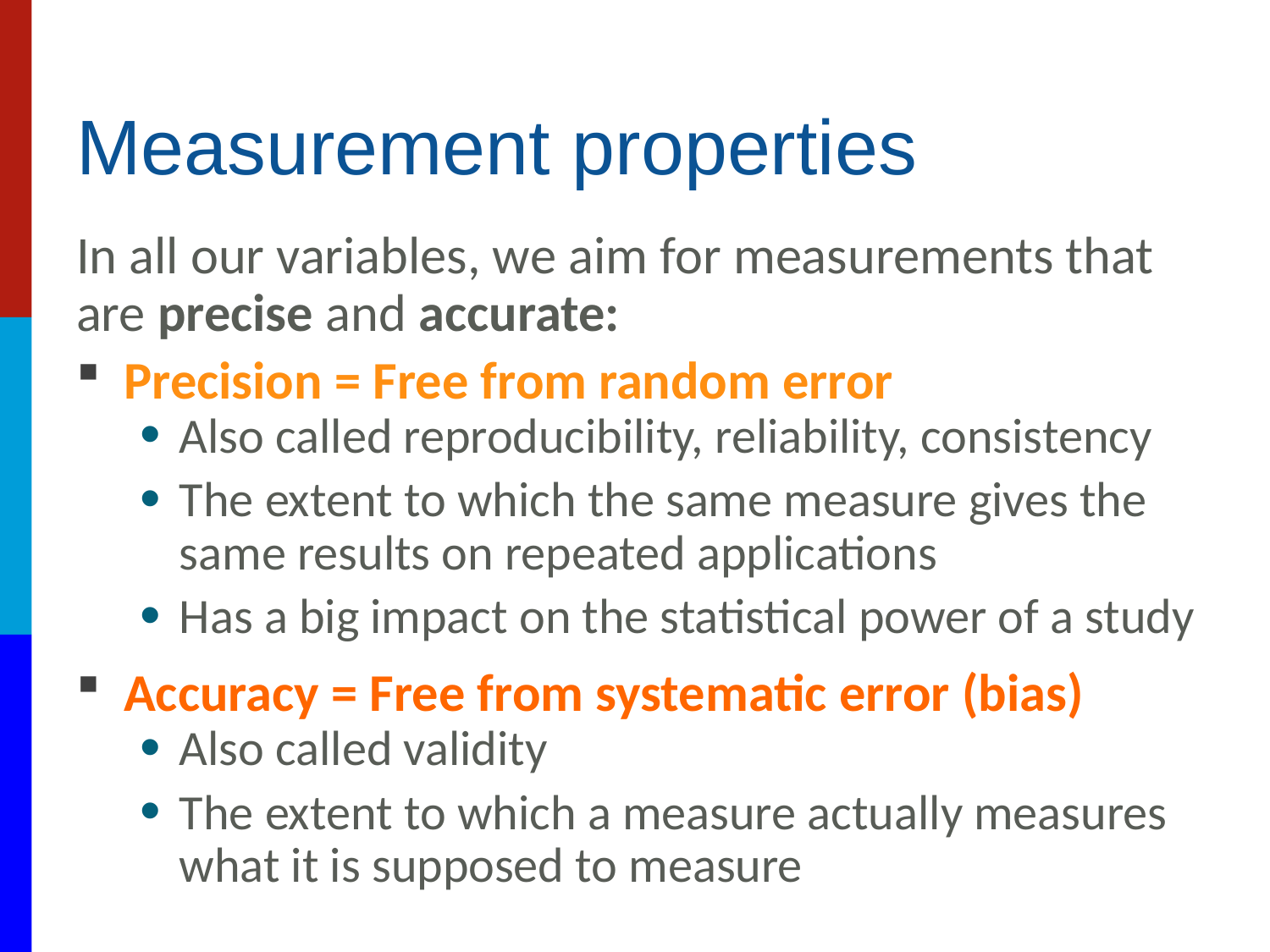

# Measurement properties
In all our variables, we aim for measurements that are precise and accurate:
Precision = Free from random error
Also called reproducibility, reliability, consistency
The extent to which the same measure gives the same results on repeated applications
Has a big impact on the statistical power of a study
Accuracy = Free from systematic error (bias)
Also called validity
The extent to which a measure actually measures what it is supposed to measure